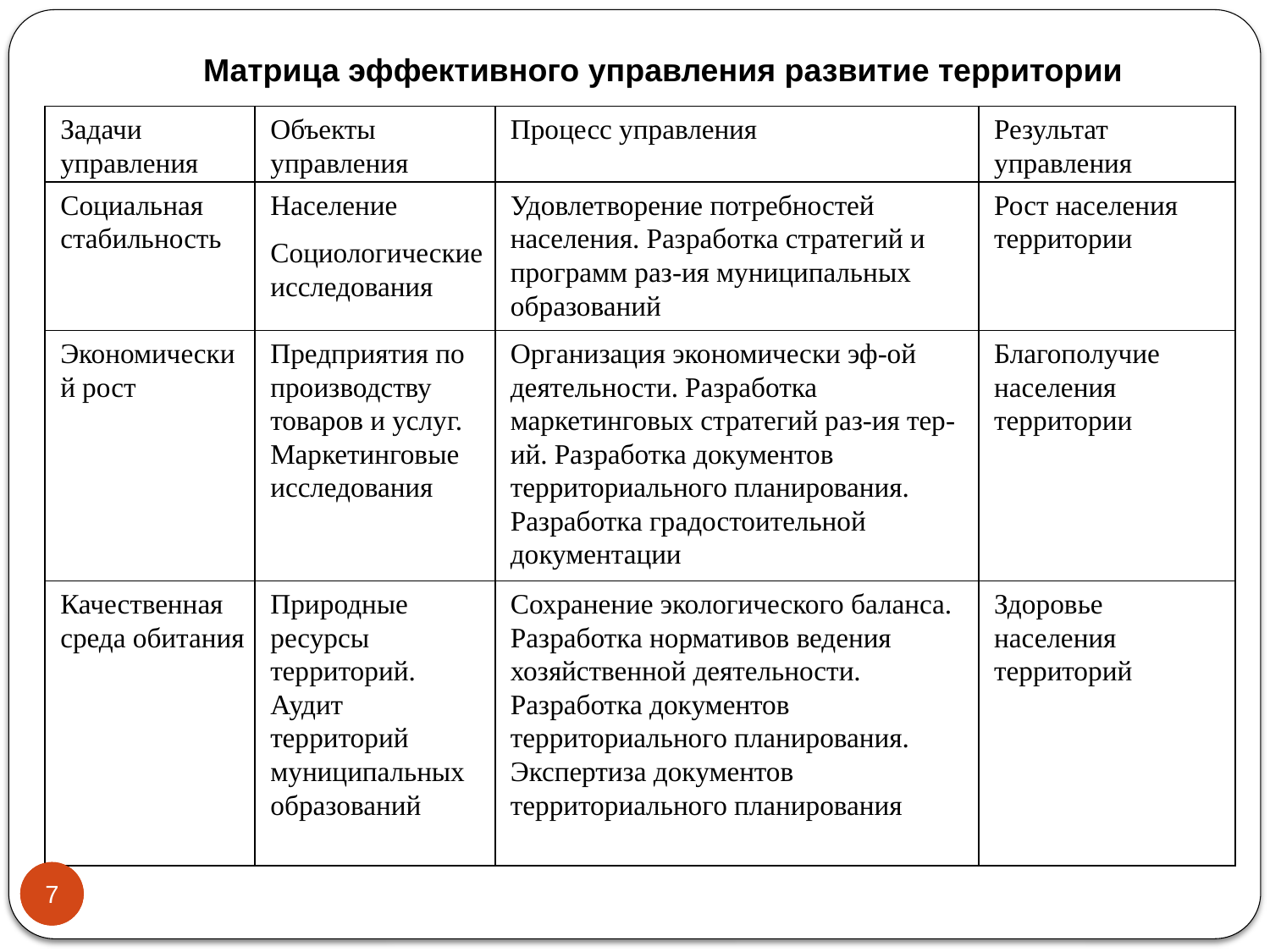

# Матрица эффективного управления развитие территории
| Задачи управления | Объекты управления | Процесс управления | Результат управления |
| --- | --- | --- | --- |
| Социальная стабильность | Население Социологические исследования | Удовлетворение потребностей населения. Разработка стратегий и программ раз-ия муниципальных образований | Рост населения территории |
| Экономический рост | Предприятия по производству товаров и услуг. Маркетинговые исследования | Организация экономически эф-ой деятельности. Разработка маркетинговых стратегий раз-ия тер-ий. Разработка документов территориального планирования. Разработка градостоительной документации | Благополучие населения территории |
| Качественная среда обитания | Природные ресурсы территорий. Аудит территорий муниципальных образований | Сохранение экологического баланса. Разработка нормативов ведения хозяйственной деятельности. Разработка документов территориального планирования. Экспертиза документов территориального планирования | Здоровье населения территорий |
7
7